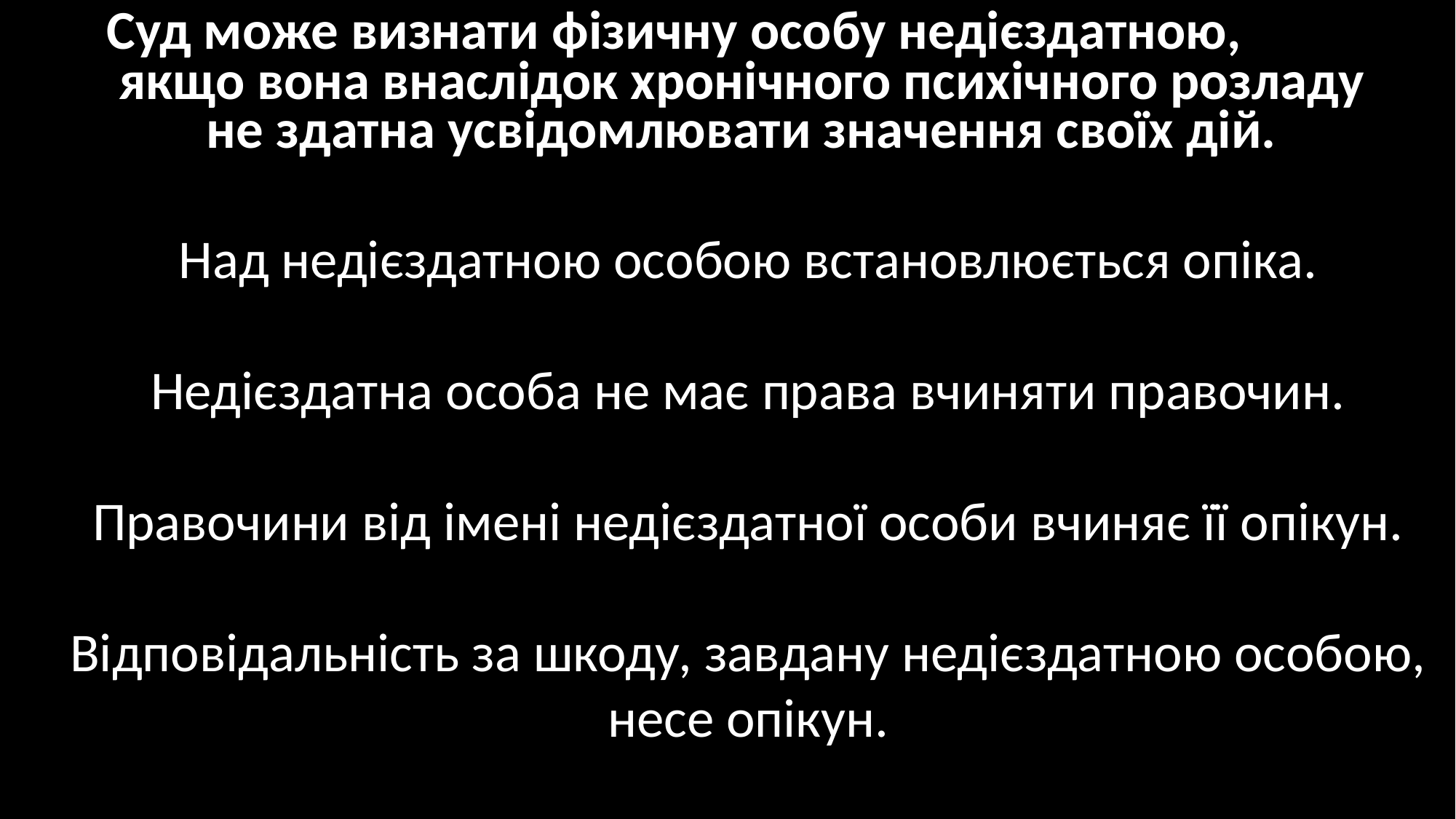

Суд може визнати фізичну особу недієздатною,
якщо вона внаслідок хронічного психічного розладу
не здатна усвідомлювати значення своїх дій.

Над недієздатною особою встановлюється опіка.

Недієздатна особа не має права вчиняти правочин.

Правочини від імені недієздатної особи вчиняє її опікун.

Відповідальність за шкоду, завдану недієздатною особою, несе опікун.